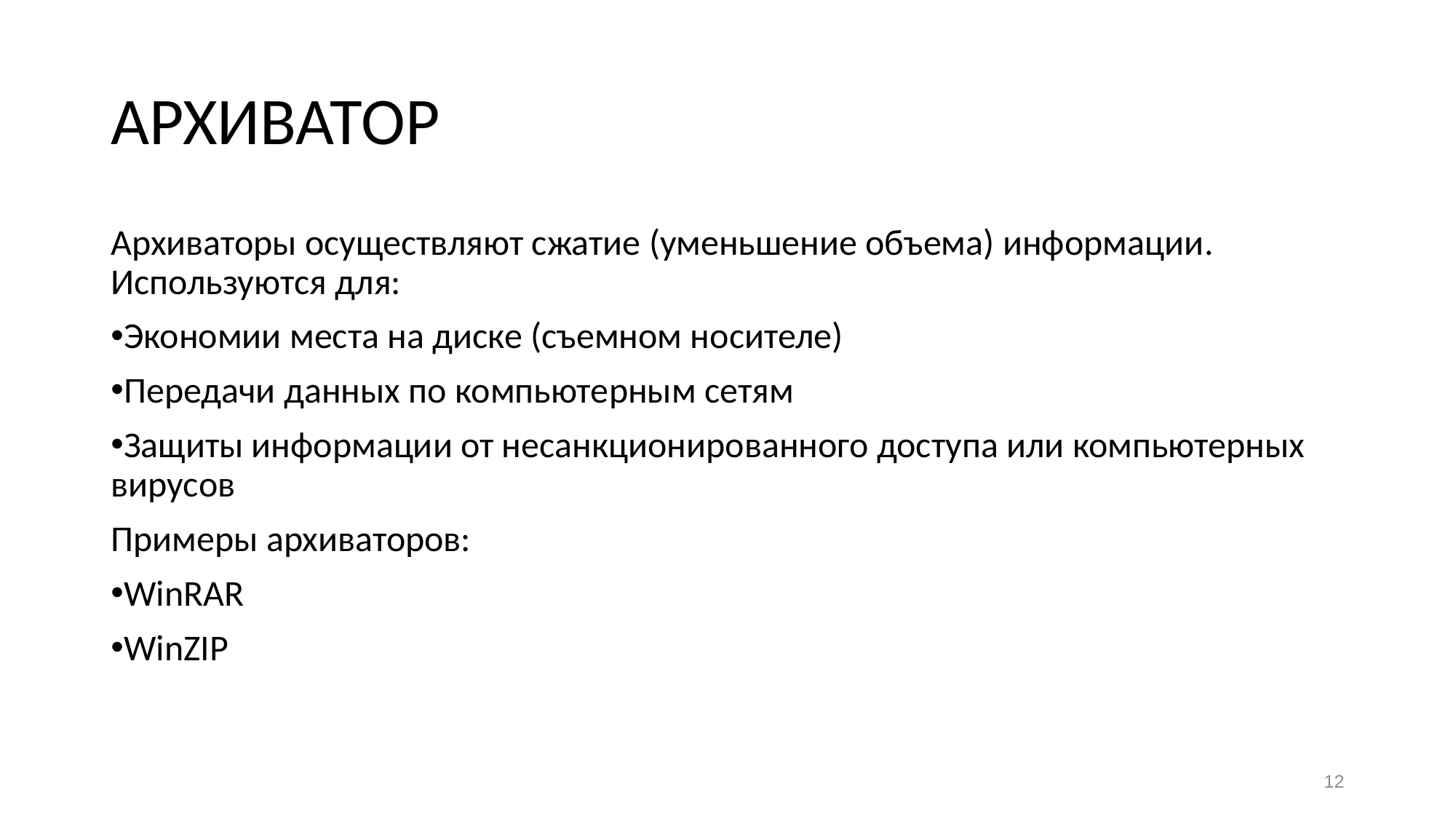

# Архиватор
Архиваторы осуществляют сжатие (уменьшение объема) информации. Используются для:
Экономии места на диске (съемном носителе)
Передачи данных по компьютерным сетям
Защиты информации от несанкционированного доступа или компьютерных вирусов
Примеры архиваторов:
WinRAR
WinZIP

12